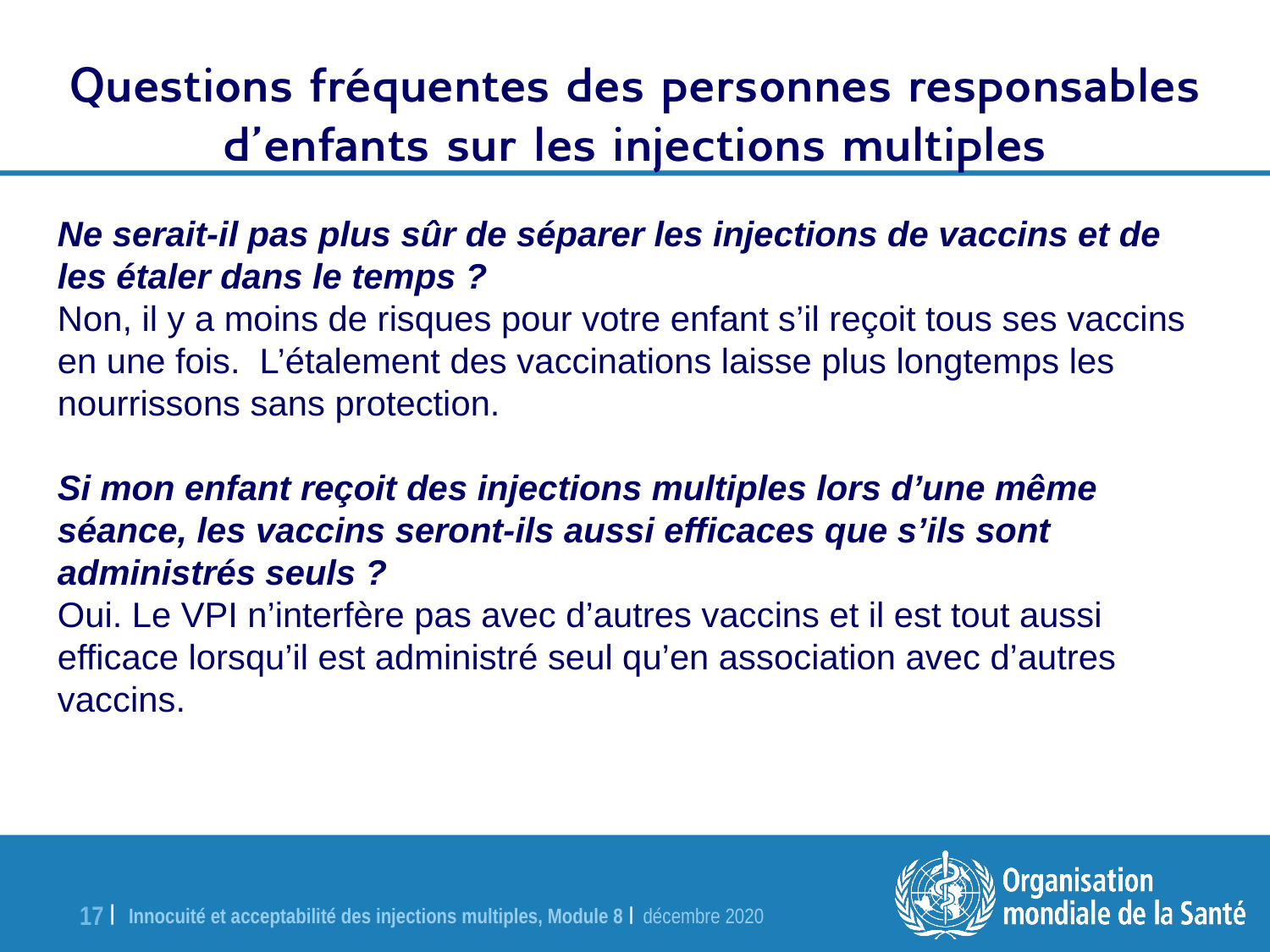

Questions fréquentes des personnes responsables d’enfants sur les injections multiples
Ne serait-il pas plus sûr de séparer les injections de vaccins et de les étaler dans le temps ?
Non, il y a moins de risques pour votre enfant s’il reçoit tous ses vaccins en une fois.  L’étalement des vaccinations laisse plus longtemps les nourrissons sans protection.
Si mon enfant reçoit des injections multiples lors d’une même séance, les vaccins seront-ils aussi efficaces que s’ils sont administrés seuls ?
Oui. Le VPI n’interfère pas avec d’autres vaccins et il est tout aussi efficace lorsqu’il est administré seul qu’en association avec d’autres vaccins.